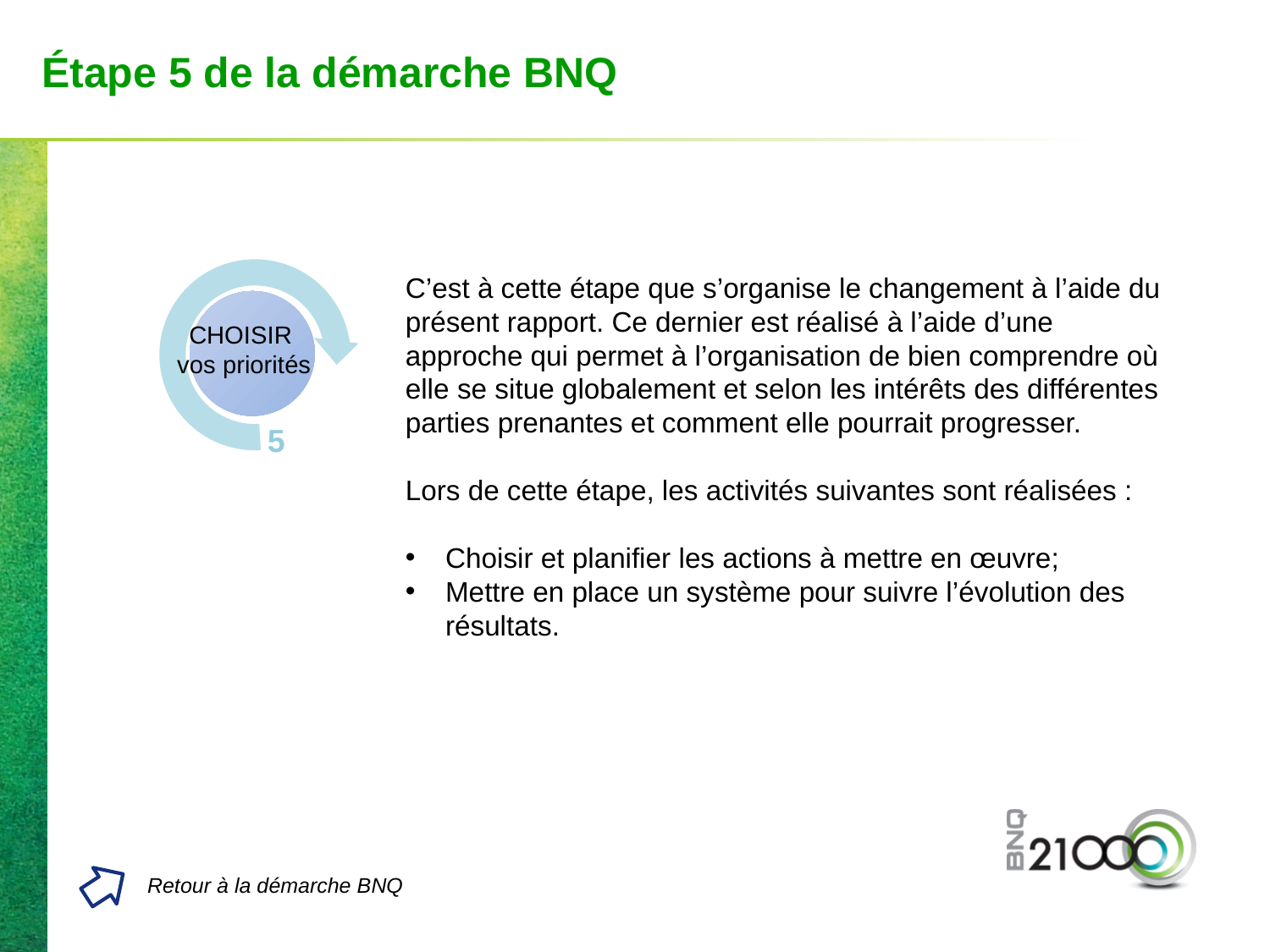

# Étape 5 de la démarche BNQ

C’est à cette étape que s’organise le changement à l’aide du présent rapport. Ce dernier est réalisé à l’aide d’une approche qui permet à l’organisation de bien comprendre où elle se situe globalement et selon les intérêts des différentes parties prenantes et comment elle pourrait progresser.

Lors de cette étape, les activités suivantes sont réalisées :

Choisir et planifier les actions à mettre en œuvre;
Mettre en place un système pour suivre l’évolution des résultats.

CHOISIR
 vos priorités
5

Retour à la démarche BNQ